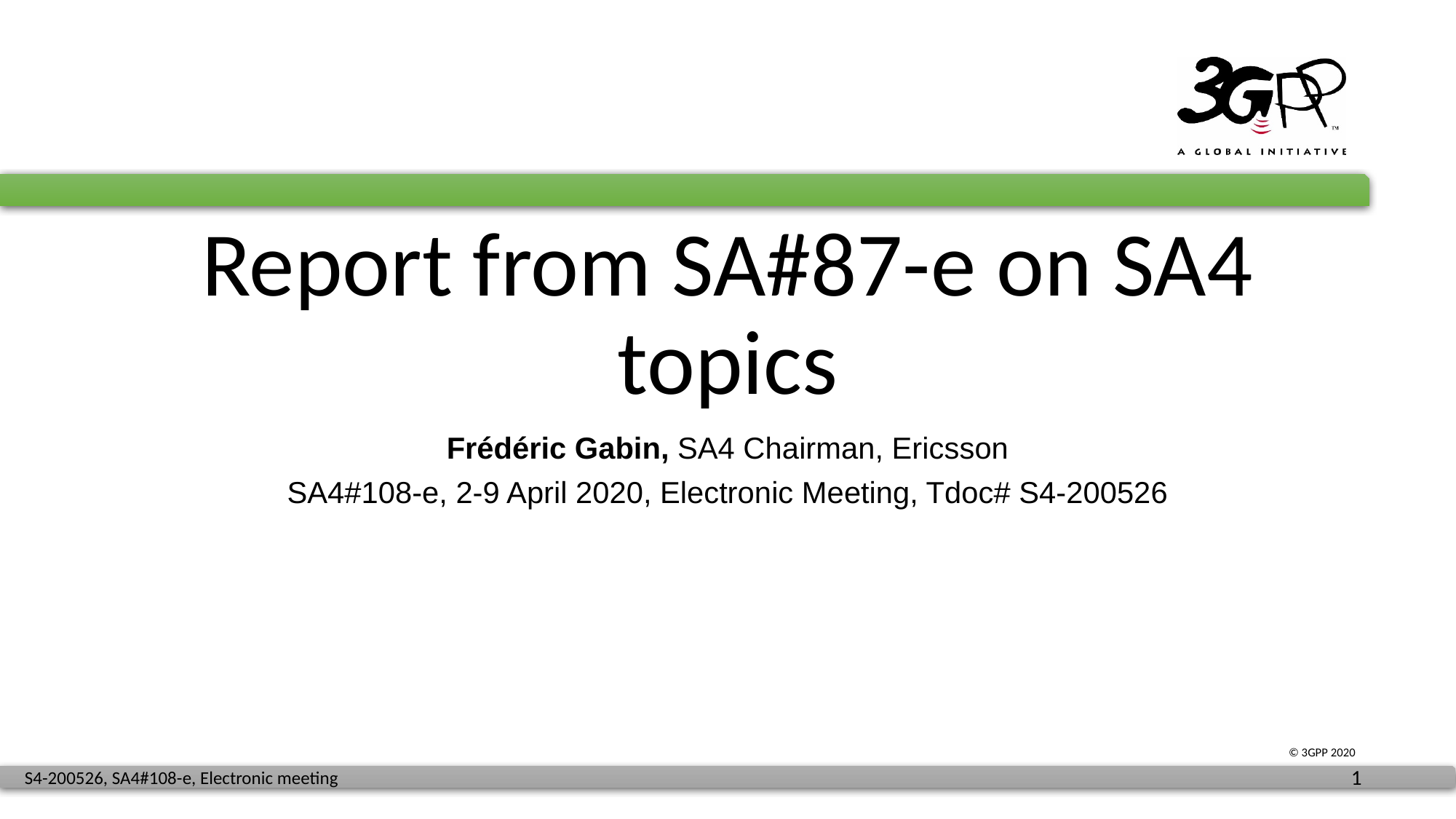

# Report from SA#87-e on SA4 topics
Frédéric Gabin, SA4 Chairman, Ericsson
SA4#108-e, 2-9 April 2020, Electronic Meeting, Tdoc# S4-200526